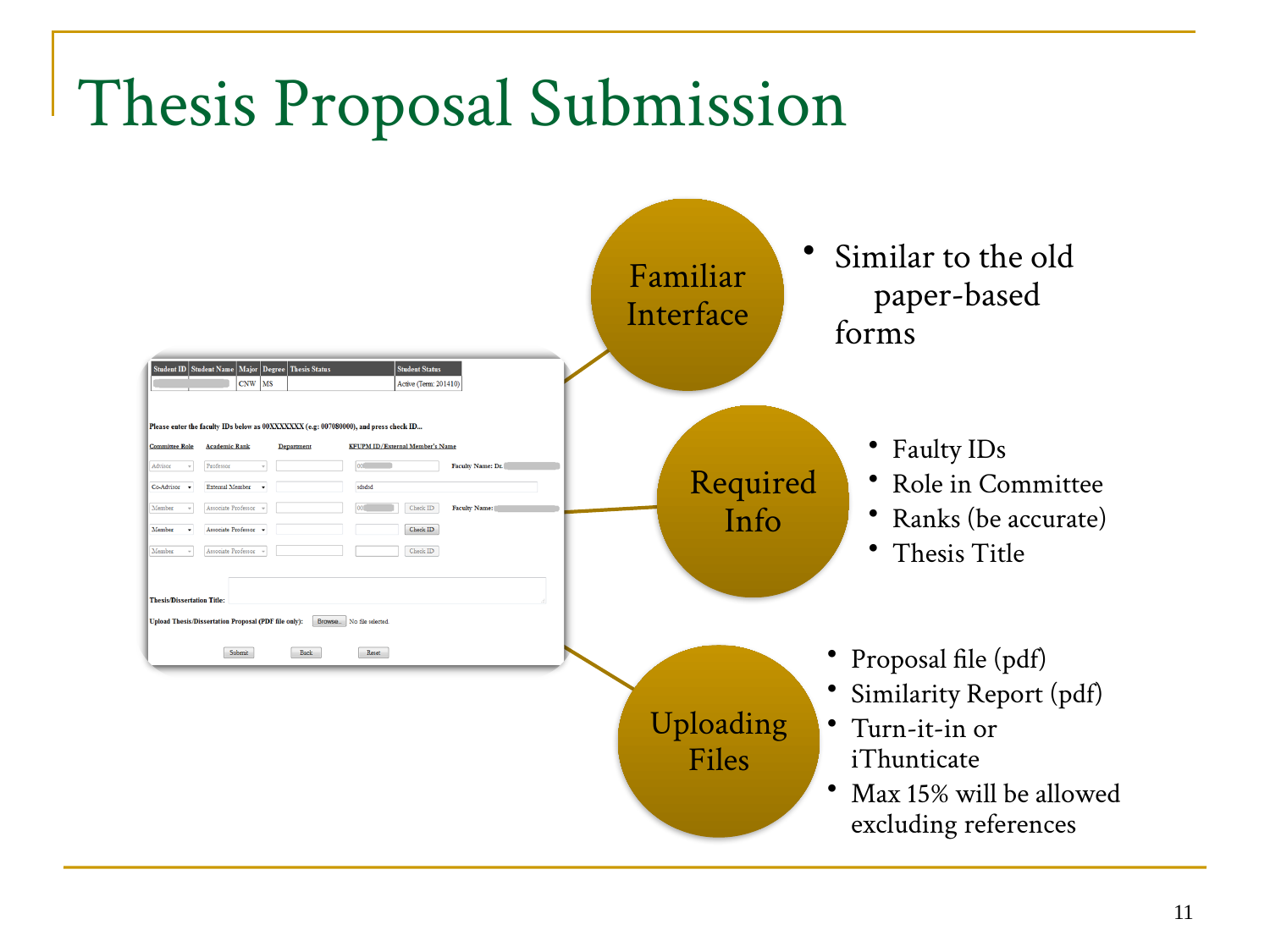

# Thesis Proposal Submission
Familiar Interface
Similar to the old        paper-based forms
Required Info
Faulty IDs
Role in Committee
Ranks (be accurate)
Thesis Title
Uploading Files
Proposal file (pdf)
Similarity Report (pdf)
Turn-it-in or iThunticate
Max 15% will be allowed excluding references
11